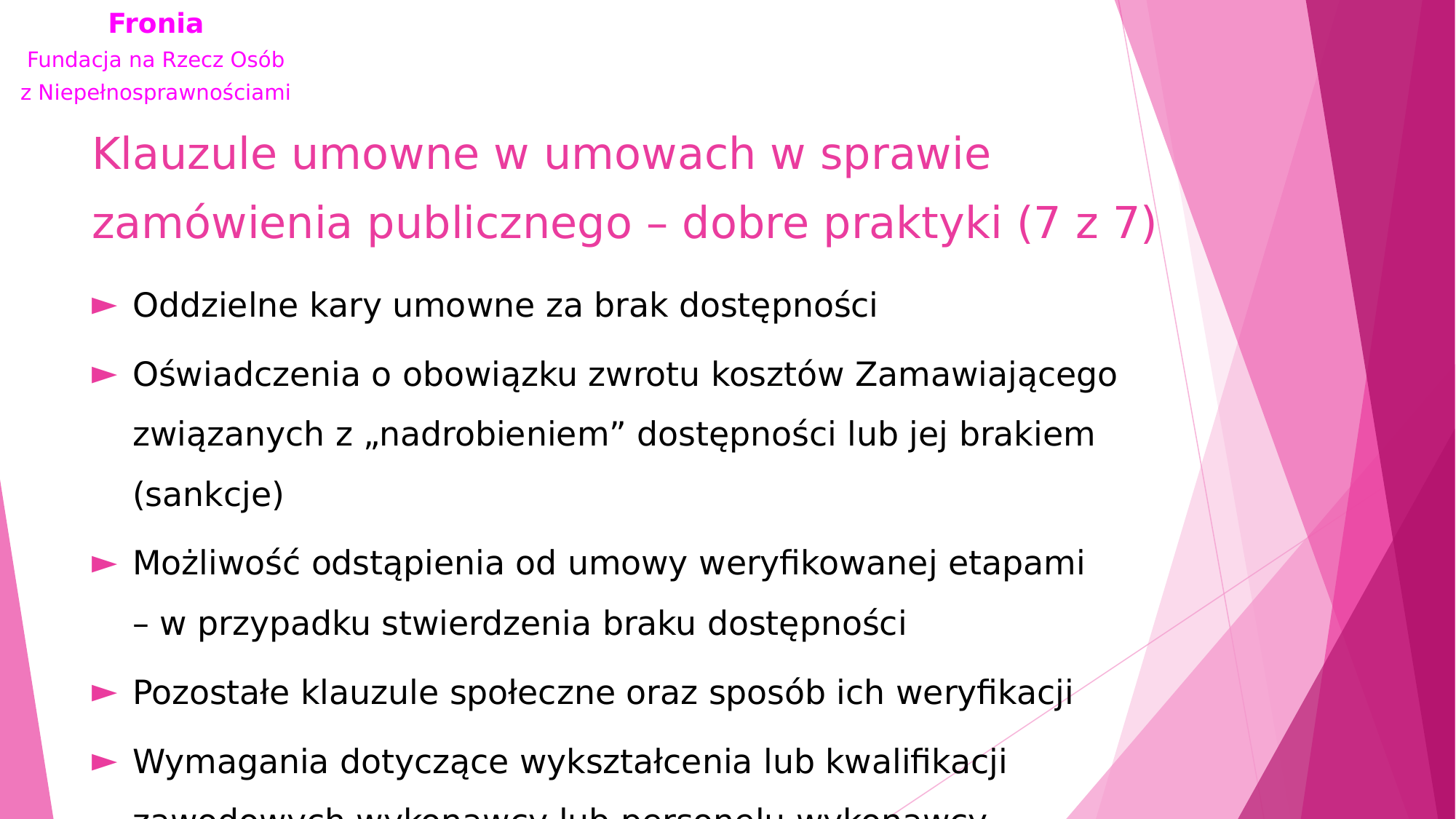

# Klauzule umowne w umowach w sprawie zamówienia publicznego – dobre praktyki (7 z 7)
Oddzielne kary umowne za brak dostępności
Oświadczenia o obowiązku zwrotu kosztów Zamawiającego związanych z „nadrobieniem” dostępności lub jej brakiem (sankcje)
Możliwość odstąpienia od umowy weryfikowanej etapami – w przypadku stwierdzenia braku dostępności
Pozostałe klauzule społeczne oraz sposób ich weryfikacji
Wymagania dotyczące wykształcenia lub kwalifikacji zawodowych wykonawcy lub personelu wykonawcy